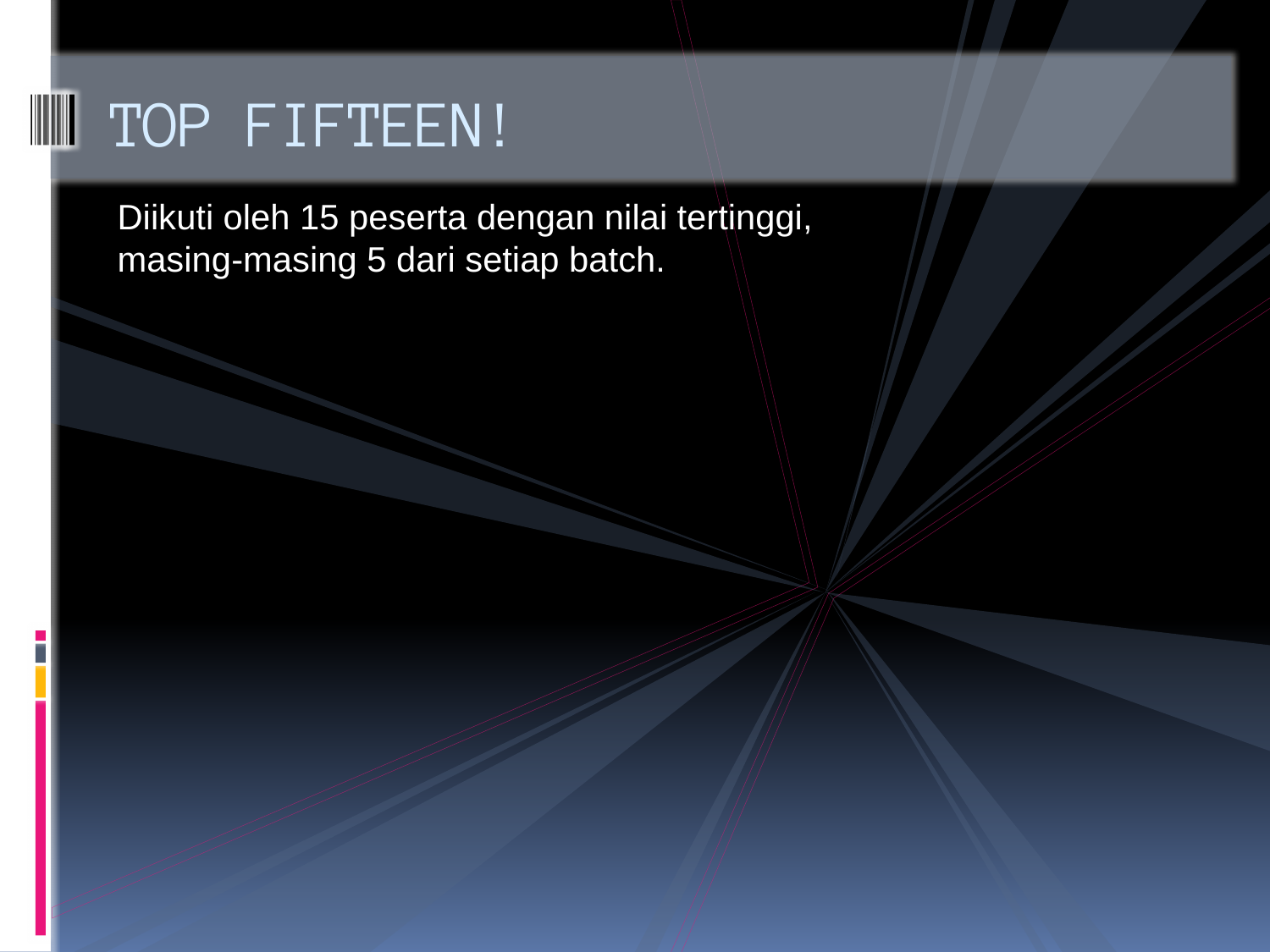

# TOP FIFTEEN!
Diikuti oleh 15 peserta dengan nilai tertinggi, masing-masing 5 dari setiap batch.